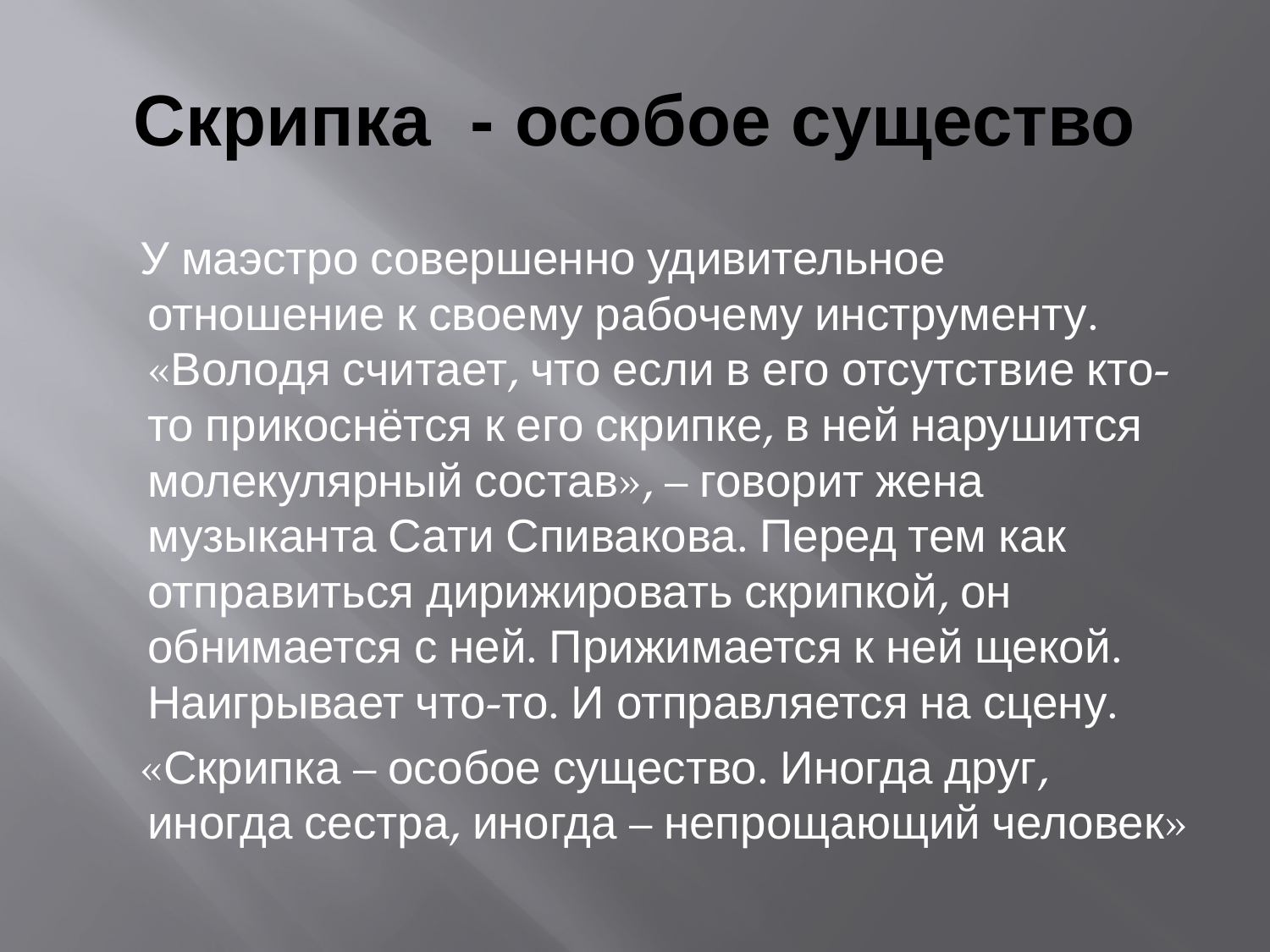

# Скрипка  - особое существо
    У маэстро совершенно удивительное отношение к своему рабочему инструменту. «Володя считает, что если в его отсутствие кто-то прикоснётся к его скрипке, в ней нарушится молекулярный состав», – говорит жена музыканта Сати Спивакова. Перед тем как отправиться дирижировать скрипкой, он обнимается с ней. Прижимается к ней щекой. Наигрывает что-то. И отправляется на сцену.
    «Скрипка – особое существо. Иногда друг, иногда сестра, иногда – непрощающий человек»